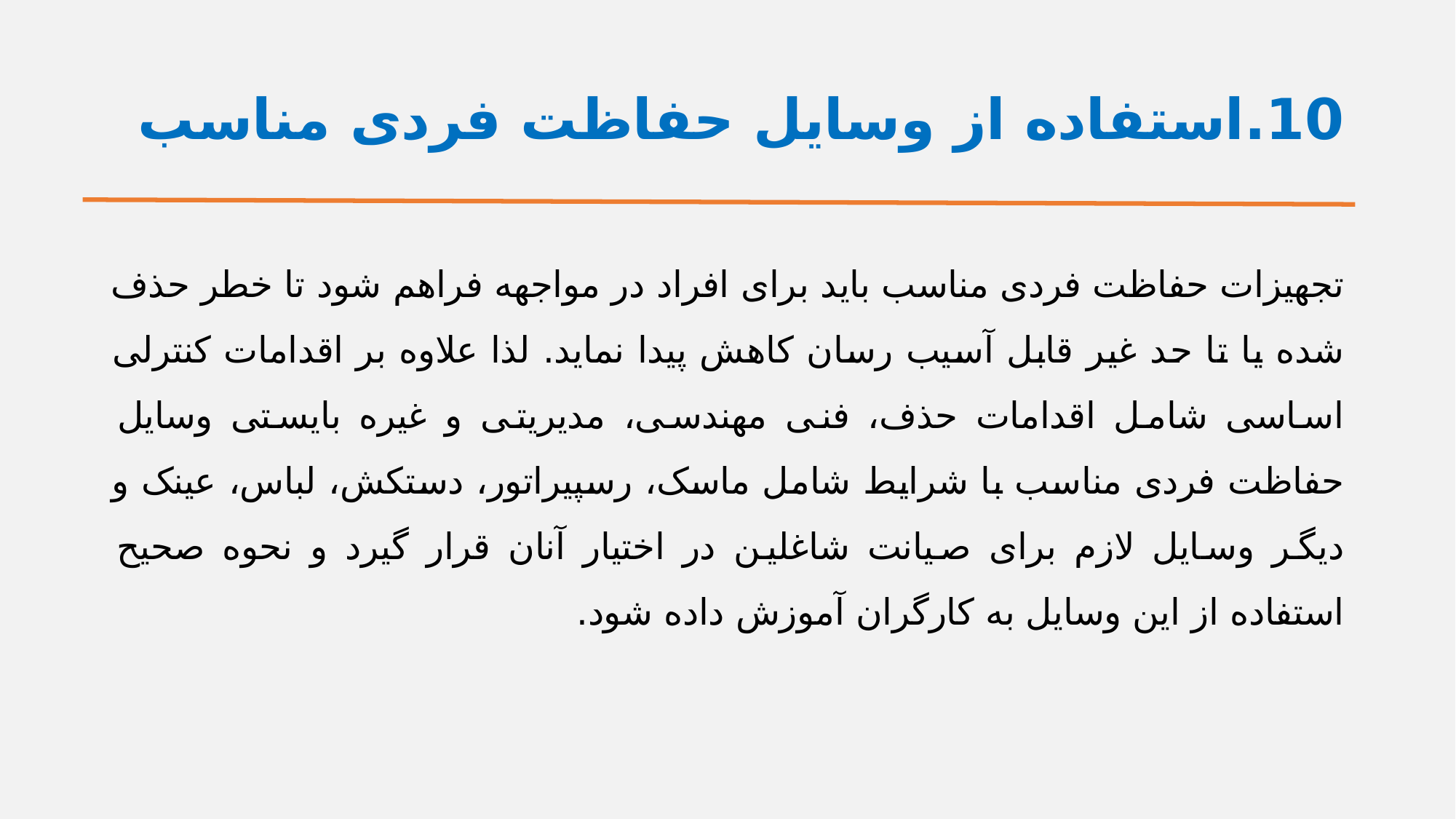

# 10.استفاده از وسایل حفاظت فردی مناسب
تجهیزات حفاظت فردی مناسب باید برای افراد در مواجهه فراهم شود تا خطر حذف شده یا تا حد غیر قابل آسیب رسان کاهش پیدا نماید. لذا علاوه بر اقدامات کنترلی اساسی شامل اقدامات حذف، فنی مهندسی، مدیریتی و غیره بایستی وسایل حفاظت فردی مناسب با شرایط شامل ماسک، رسپیراتور، دستکش، لباس، عینک و دیگر وسایل لازم برای صیانت شاغلین در اختیار آنان قرار گیرد و نحوه صحیح استفاده از این وسایل به کارگران آموزش داده شود.